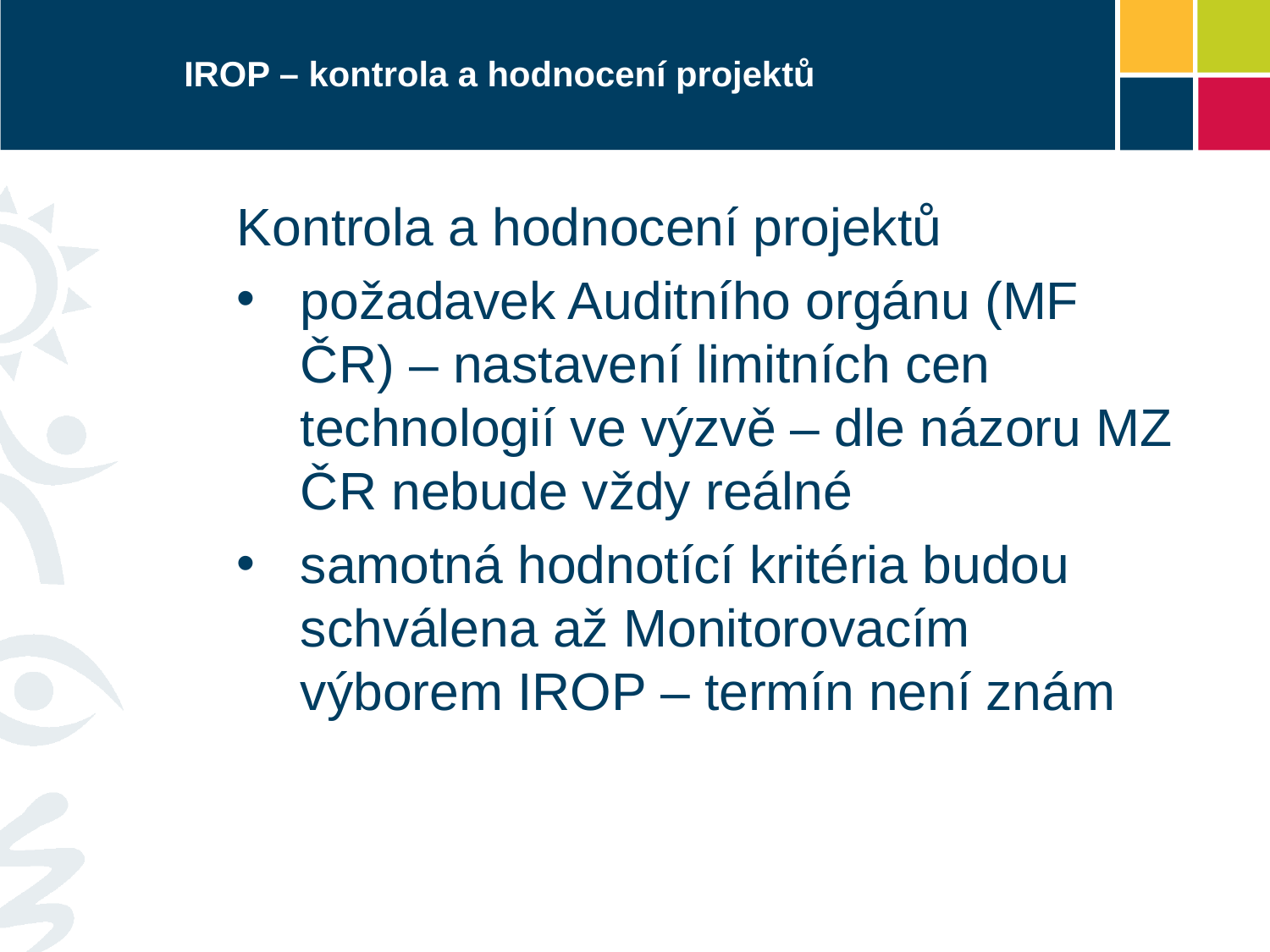

# IROP – kontrola a hodnocení projektů
Kontrola a hodnocení projektů
požadavek Auditního orgánu (MF ČR) – nastavení limitních cen technologií ve výzvě – dle názoru MZ ČR nebude vždy reálné
samotná hodnotící kritéria budou schválena až Monitorovacím výborem IROP – termín není znám